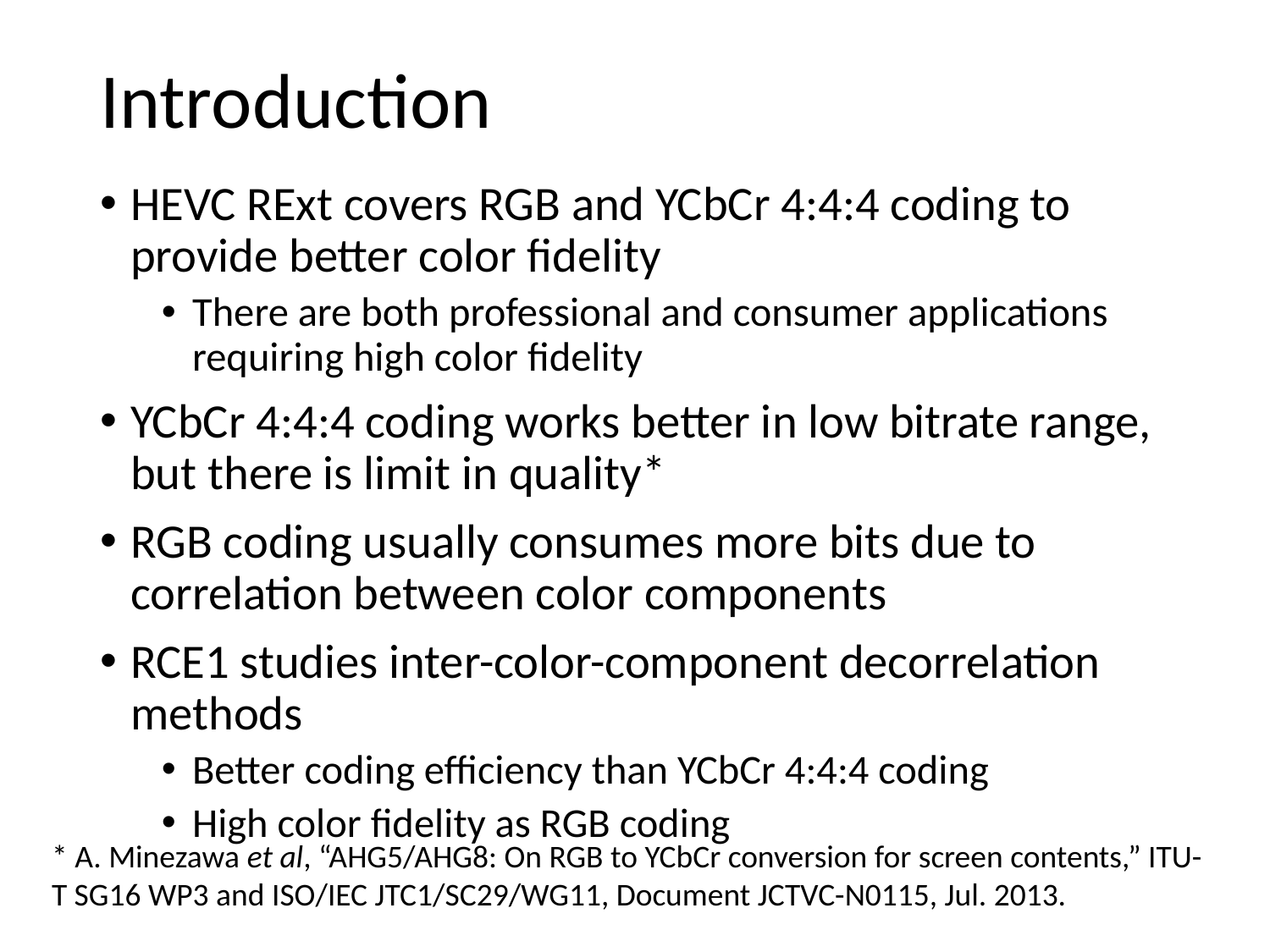

# Introduction
HEVC RExt covers RGB and YCbCr 4:4:4 coding to provide better color fidelity
There are both professional and consumer applications requiring high color fidelity
YCbCr 4:4:4 coding works better in low bitrate range, but there is limit in quality*
RGB coding usually consumes more bits due to correlation between color components
RCE1 studies inter-color-component decorrelation methods
Better coding efficiency than YCbCr 4:4:4 coding
High color fidelity as RGB coding
* A. Minezawa et al, “AHG5/AHG8: On RGB to YCbCr conversion for screen contents,” ITU-T SG16 WP3 and ISO/IEC JTC1/SC29/WG11, Document JCTVC-N0115, Jul. 2013.